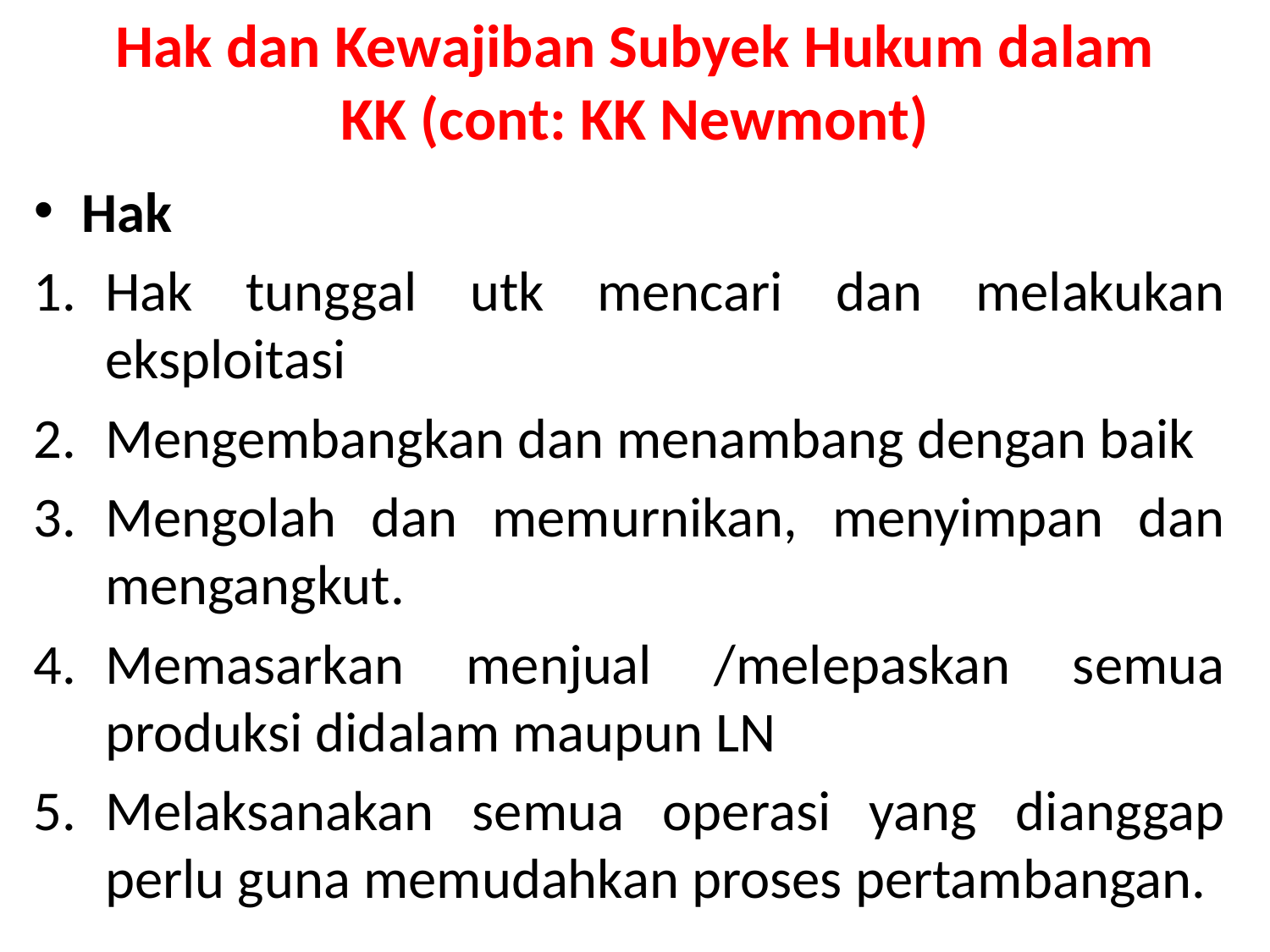

# Hak dan Kewajiban Subyek Hukum dalam KK (cont: KK Newmont)
Hak
Hak tunggal utk mencari dan melakukan eksploitasi
Mengembangkan dan menambang dengan baik
Mengolah dan memurnikan, menyimpan dan mengangkut.
Memasarkan menjual /melepaskan semua produksi didalam maupun LN
Melaksanakan semua operasi yang dianggap perlu guna memudahkan proses pertambangan.